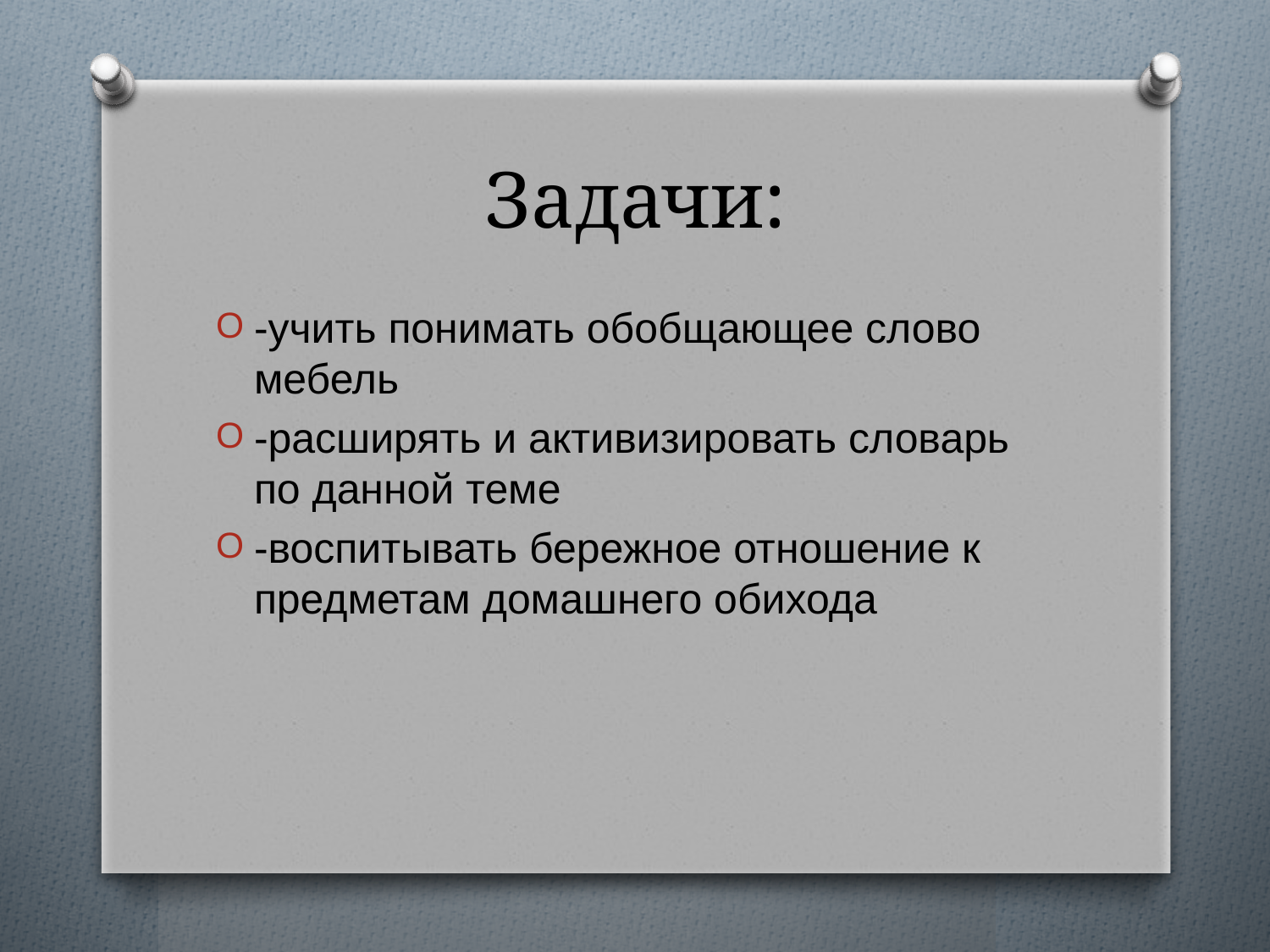

# Задачи:
-учить понимать обобщающее слово мебель
-расширять и активизировать словарь по данной теме
-воспитывать бережное отношение к предметам домашнего обихода